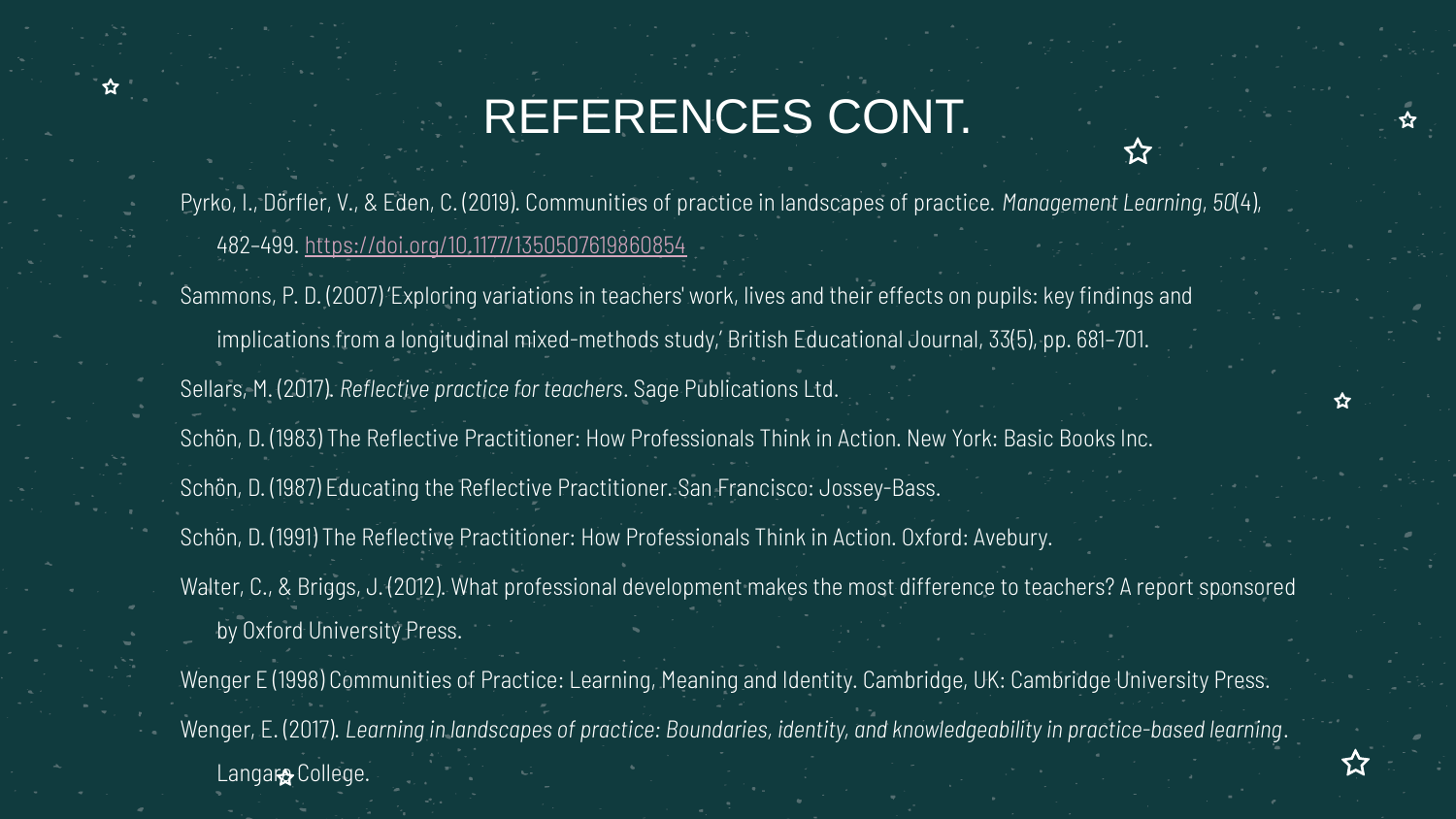

# REFERENCES CONT.
Pyrko, I., Dörfler, V., & Eden, C. (2019). Communities of practice in landscapes of practice. Management Learning, 50(4), 482–499. https://doi.org/10.1177/1350507619860854
Sammons, P. D. (2007) ‘Exploring variations in teachers' work, lives and their effects on pupils: key findings and implications from a longitudinal mixed-methods study,’ British Educational Journal, 33(5), pp. 681–701.
Sellars, M. (2017). Reflective practice for teachers. Sage Publications Ltd.
Schön, D. (1983) The Reflective Practitioner: How Professionals Think in Action. New York: Basic Books Inc.
Schön, D. (1987) Educating the Reflective Practitioner. San Francisco: Jossey-Bass.
Schön, D. (1991) The Reflective Practitioner: How Professionals Think in Action. Oxford: Avebury.
Walter, C., & Briggs, J. (2012). What professional development makes the most difference to teachers? A report sponsored by Oxford University Press.
Wenger E (1998) Communities of Practice: Learning, Meaning and Identity. Cambridge, UK: Cambridge University Press.
Wenger, E. (2017). Learning in landscapes of practice: Boundaries, identity, and knowledgeability in practice-based learning. Langara College.